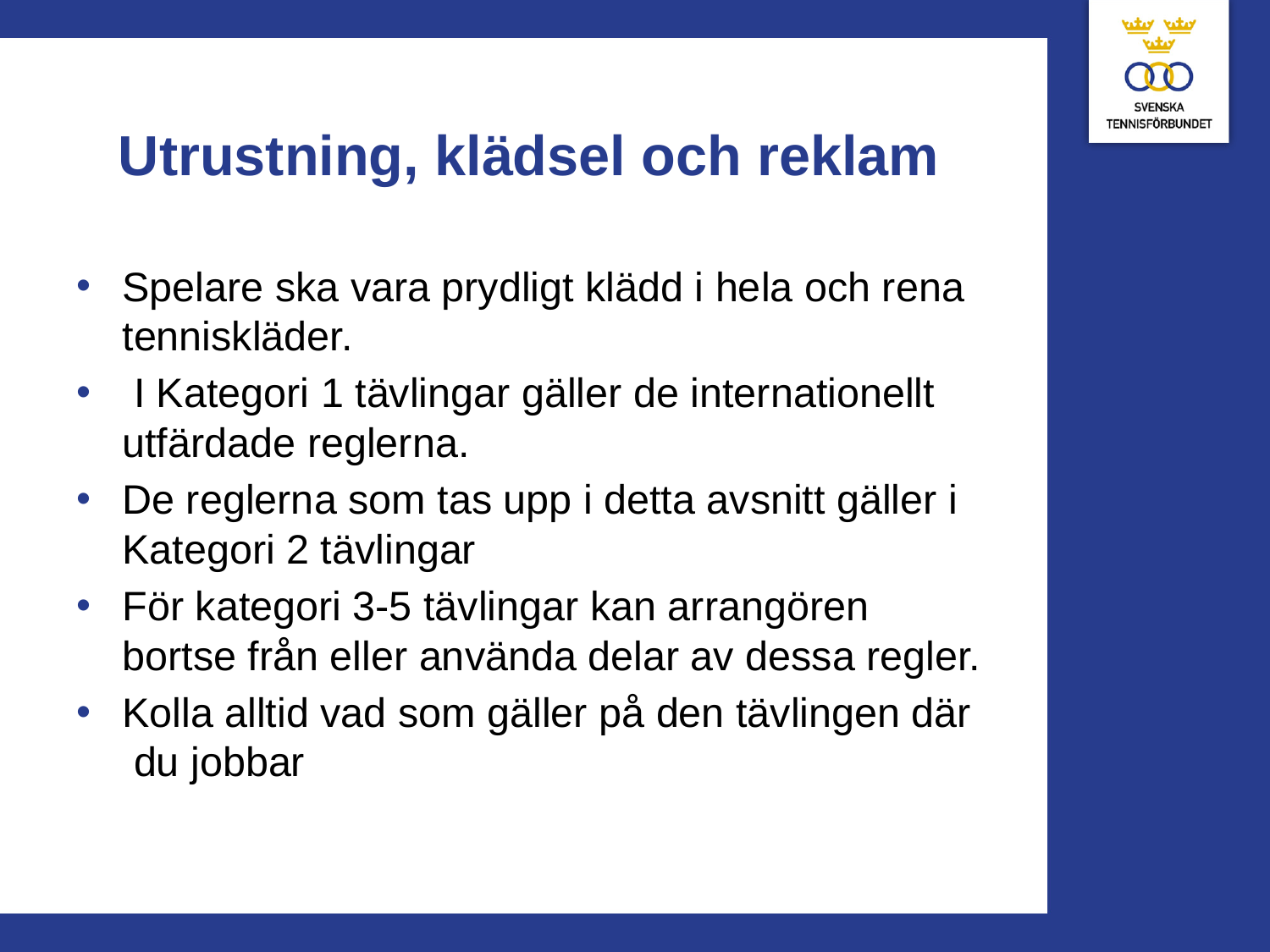

# Utrustning, klädsel och reklam
Spelare ska vara prydligt klädd i hela och rena tenniskläder.
 I Kategori 1 tävlingar gäller de internationellt utfärdade reglerna.
De reglerna som tas upp i detta avsnitt gäller i Kategori 2 tävlingar
För kategori 3-5 tävlingar kan arrangören bortse från eller använda delar av dessa regler.
Kolla alltid vad som gäller på den tävlingen där  du jobbar